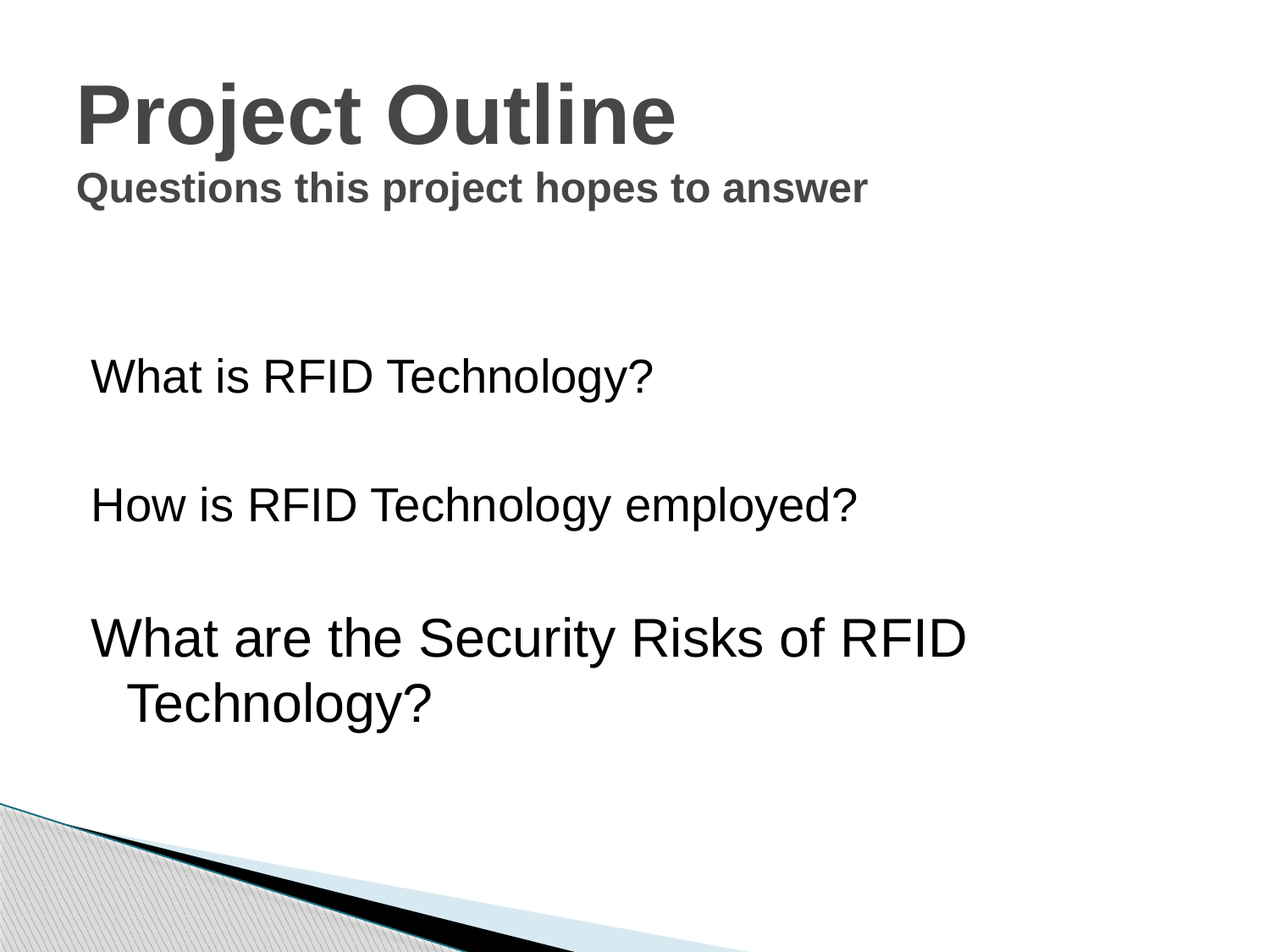

# Project Outline Questions this project hopes to answer

What is RFID Technology?

How is RFID Technology employed?

What are the Security Risks of RFID Technology?